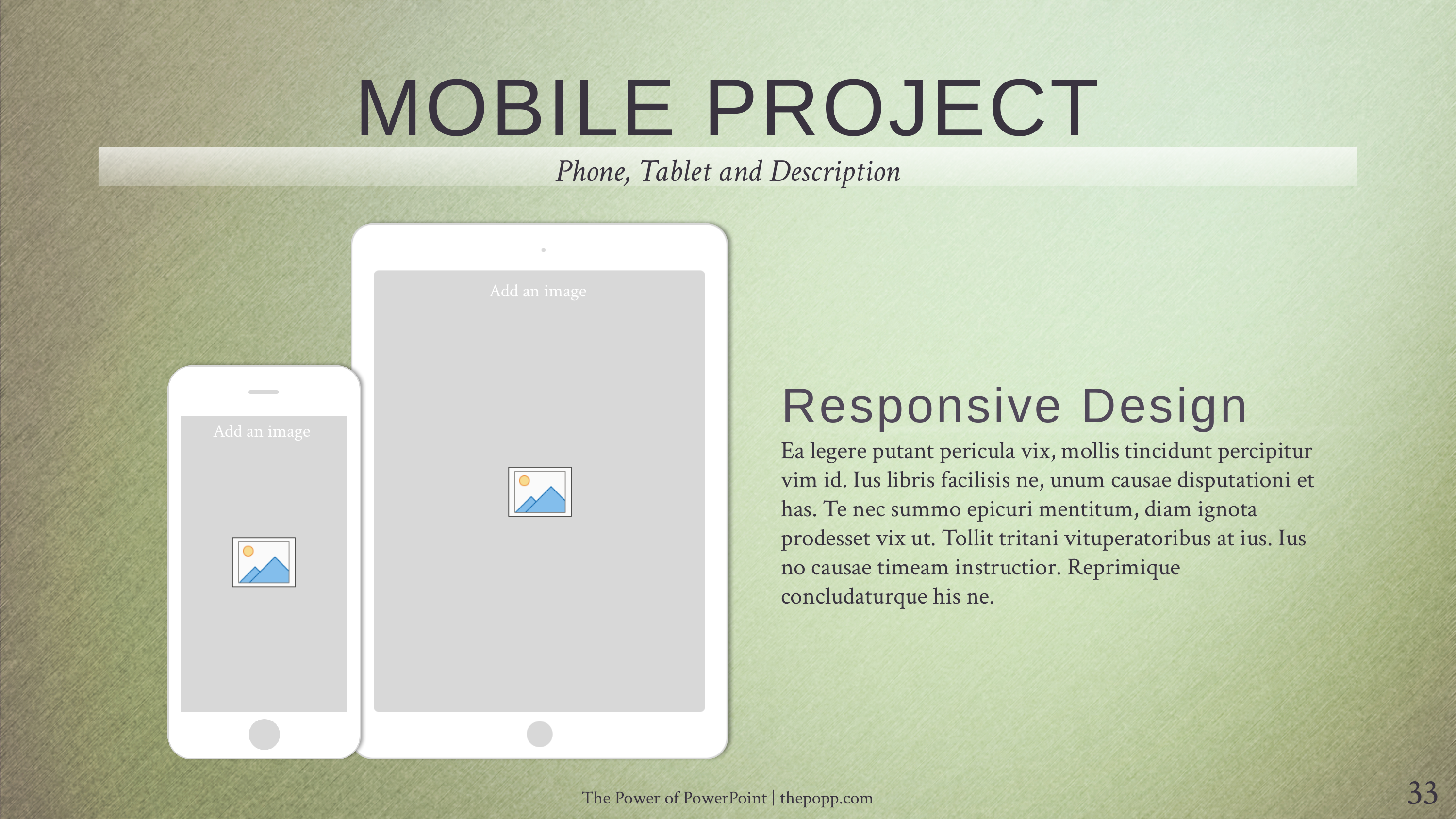

# MOBILE PROJECT
Phone, Tablet and Description

Responsive Design

Ea legere putant pericula vix, mollis tincidunt percipitur vim id. Ius libris facilisis ne, unum causae disputationi et has. Te nec summo epicuri mentitum, diam ignota prodesset vix ut. Tollit tritani vituperatoribus at ius. Ius no causae timeam instructior. Reprimique concludaturque his ne.
33
The Power of PowerPoint | thepopp.com